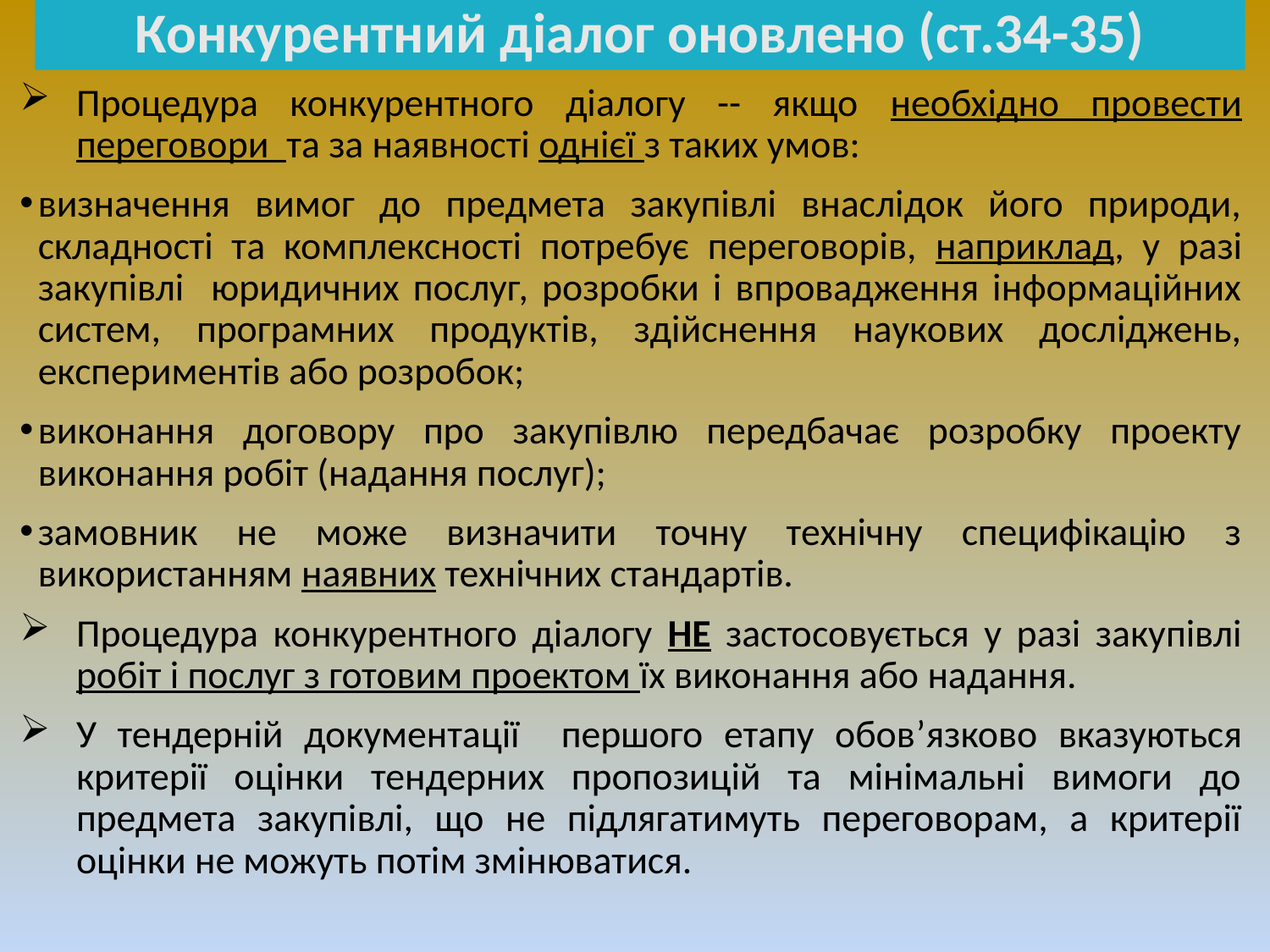

# Конкурентний діалог оновлено (ст.34-35)
Процедура конкурентного діалогу -- якщо необхідно провести переговори  та за наявності однієї з таких умов:
визначення вимог до предмета закупівлі внаслідок його природи, складності та комплексності потребує переговорів, наприклад, у разі закупівлі  юридичних послуг, розробки і впровадження інформаційних систем, програмних продуктів, здійснення наукових досліджень, експериментів або розробок;
виконання договору про закупівлю передбачає розробку проекту виконання робіт (надання послуг);
замовник не може визначити точну технічну специфікацію з використанням наявних технічних стандартів.
Процедура конкурентного діалогу НЕ застосовується у разі закупівлі робіт і послуг з готовим проектом їх виконання або надання.
У тендерній документації  першого етапу обов’язково вказуються критерії оцінки тендерних пропозицій та мінімальні вимоги до предмета закупівлі, що не підлягатимуть переговорам, а критерії оцінки не можуть потім змінюватися.